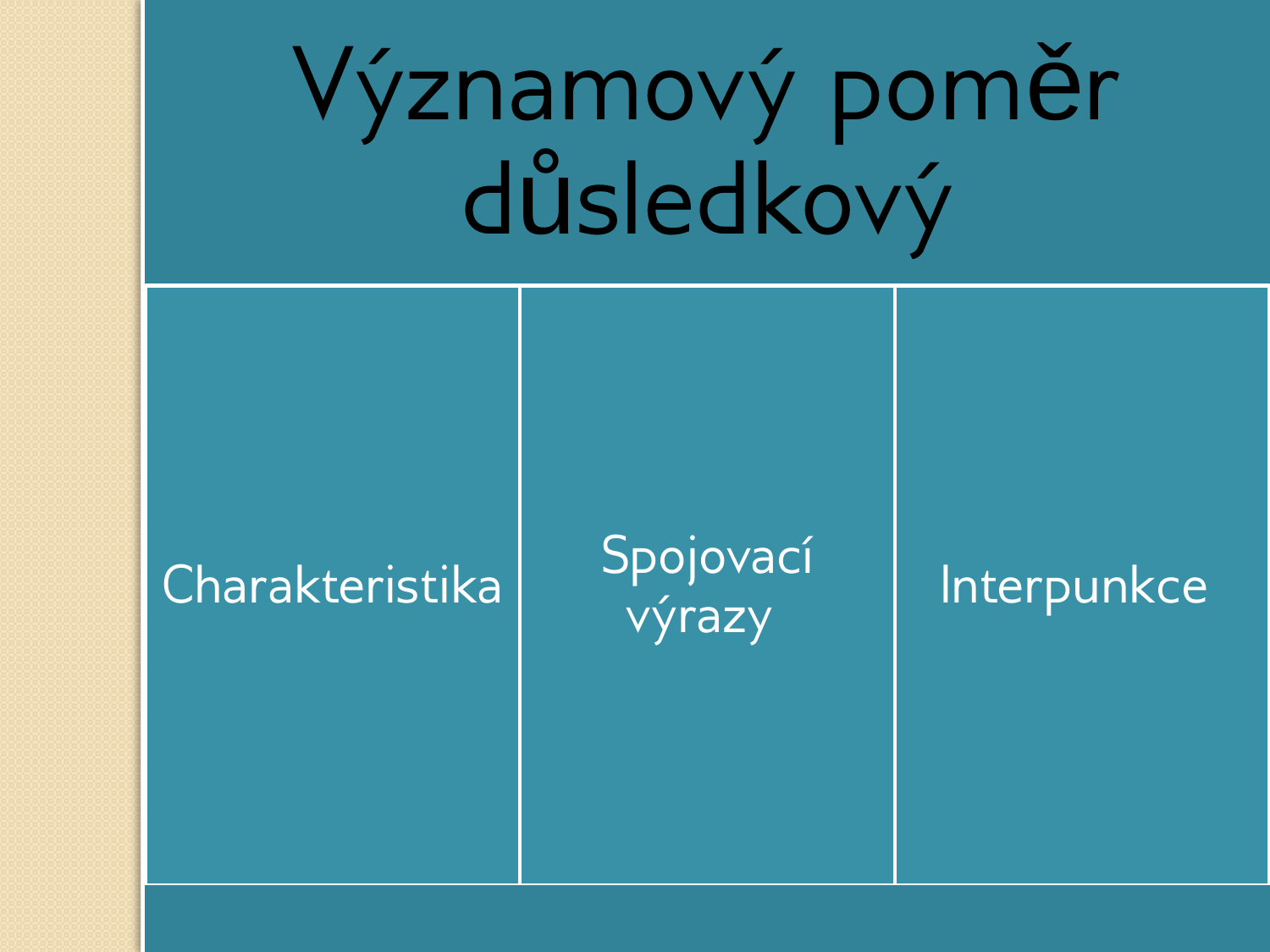

Významový poměr důsledkový
Charakteristika
Spojovací výrazy
Interpunkce